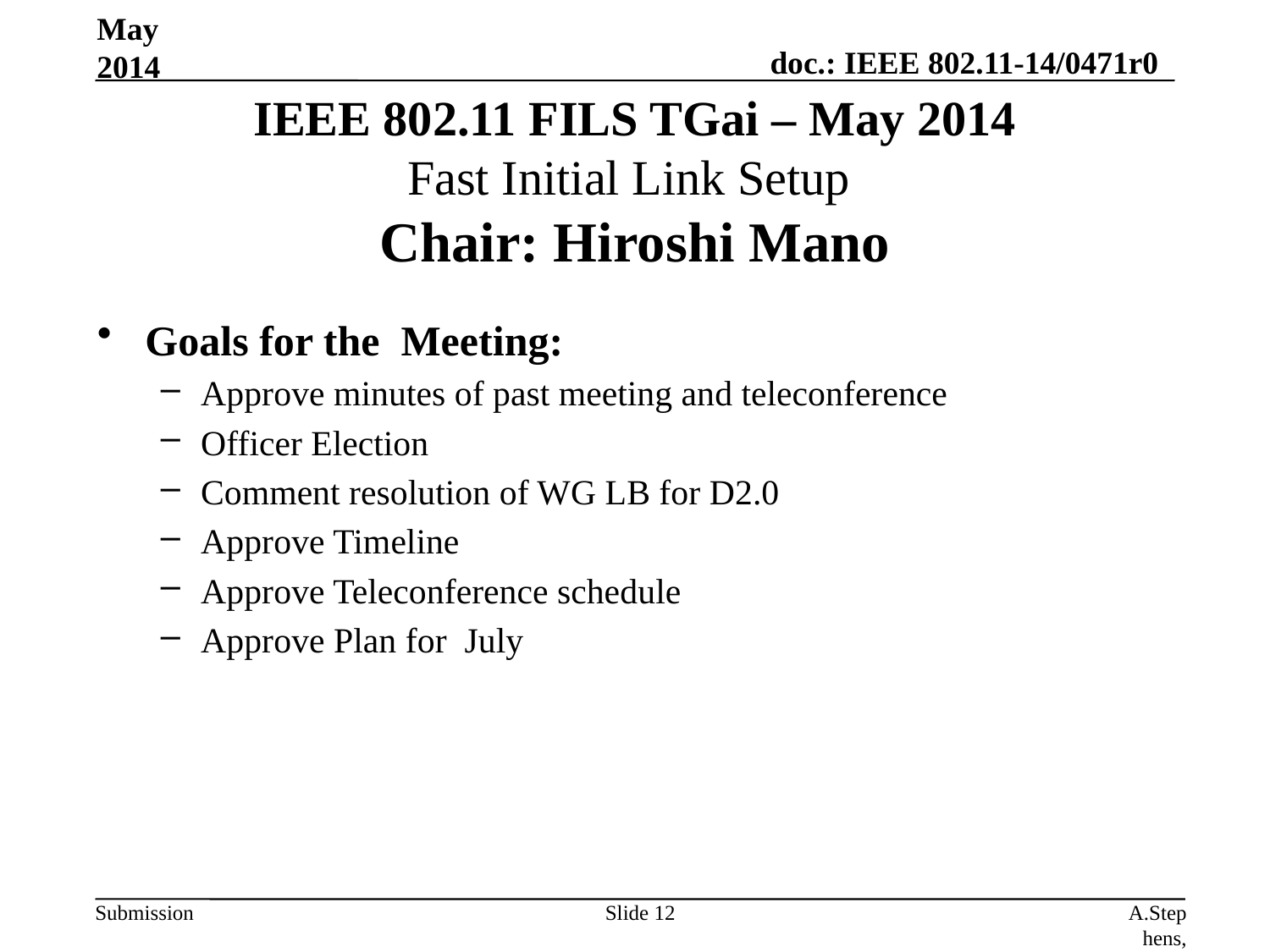

May 2014
# IEEE 802.11 FILS TGai – May 2014 Fast Initial Link Setup Chair: Hiroshi Mano
Goals for the  Meeting:
Approve minutes of past meeting and teleconference
Officer Election
Comment resolution of WG LB for D2.0
Approve Timeline
Approve Teleconference schedule
Approve Plan for  July
Slide 12
A.Stephens, Intel, D. Stanley, Aruba